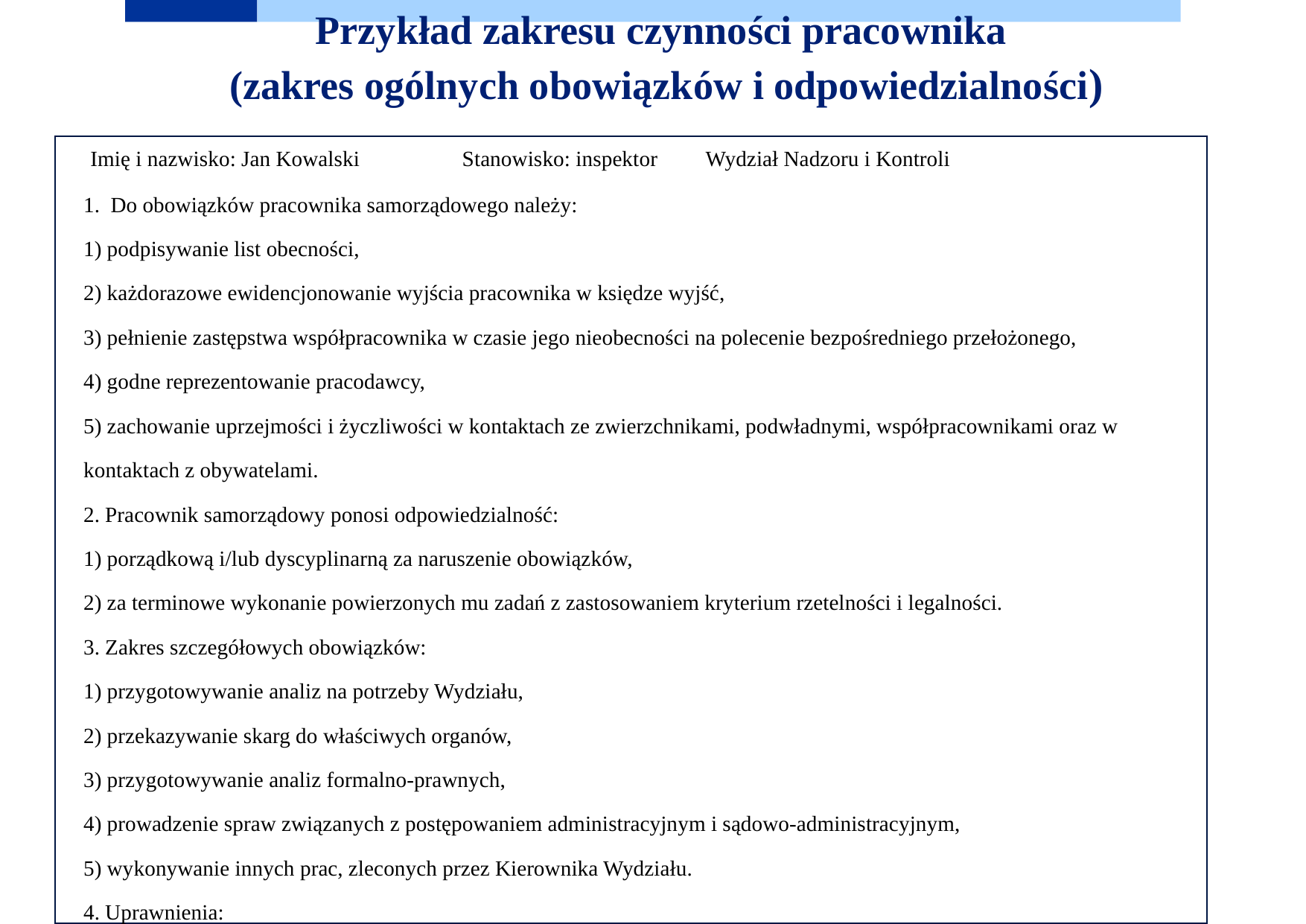

# Przykład zakresu czynności pracownika (zakres ogólnych obowiązków i odpowiedzialności)
 Imię i nazwisko: Jan Kowalski                   Stanowisko: inspektor         Wydział Nadzoru i Kontroli
1.  Do obowiązków pracownika samorządowego należy:
1) podpisywanie list obecności,
2) każdorazowe ewidencjonowanie wyjścia pracownika w księdze wyjść,
3) pełnienie zastępstwa współpracownika w czasie jego nieobecności na polecenie bezpośredniego przełożonego,
4) godne reprezentowanie pracodawcy,
5) zachowanie uprzejmości i życzliwości w kontaktach ze zwierzchnikami, podwładnymi, współpracownikami oraz w kontaktach z obywatelami.
2. Pracownik samorządowy ponosi odpowiedzialność:
1) porządkową i/lub dyscyplinarną za naruszenie obowiązków,
2) za terminowe wykonanie powierzonych mu zadań z zastosowaniem kryterium rzetelności i legalności.
3. Zakres szczegółowych obowiązków:
1) przygotowywanie analiz na potrzeby Wydziału,
2) przekazywanie skarg do właściwych organów,
3) przygotowywanie analiz formalno-prawnych,
4) prowadzenie spraw związanych z postępowaniem administracyjnym i sądowo-administracyjnym,
5) wykonywanie innych prac, zleconych przez Kierownika Wydziału.
4. Uprawnienia:

:
41